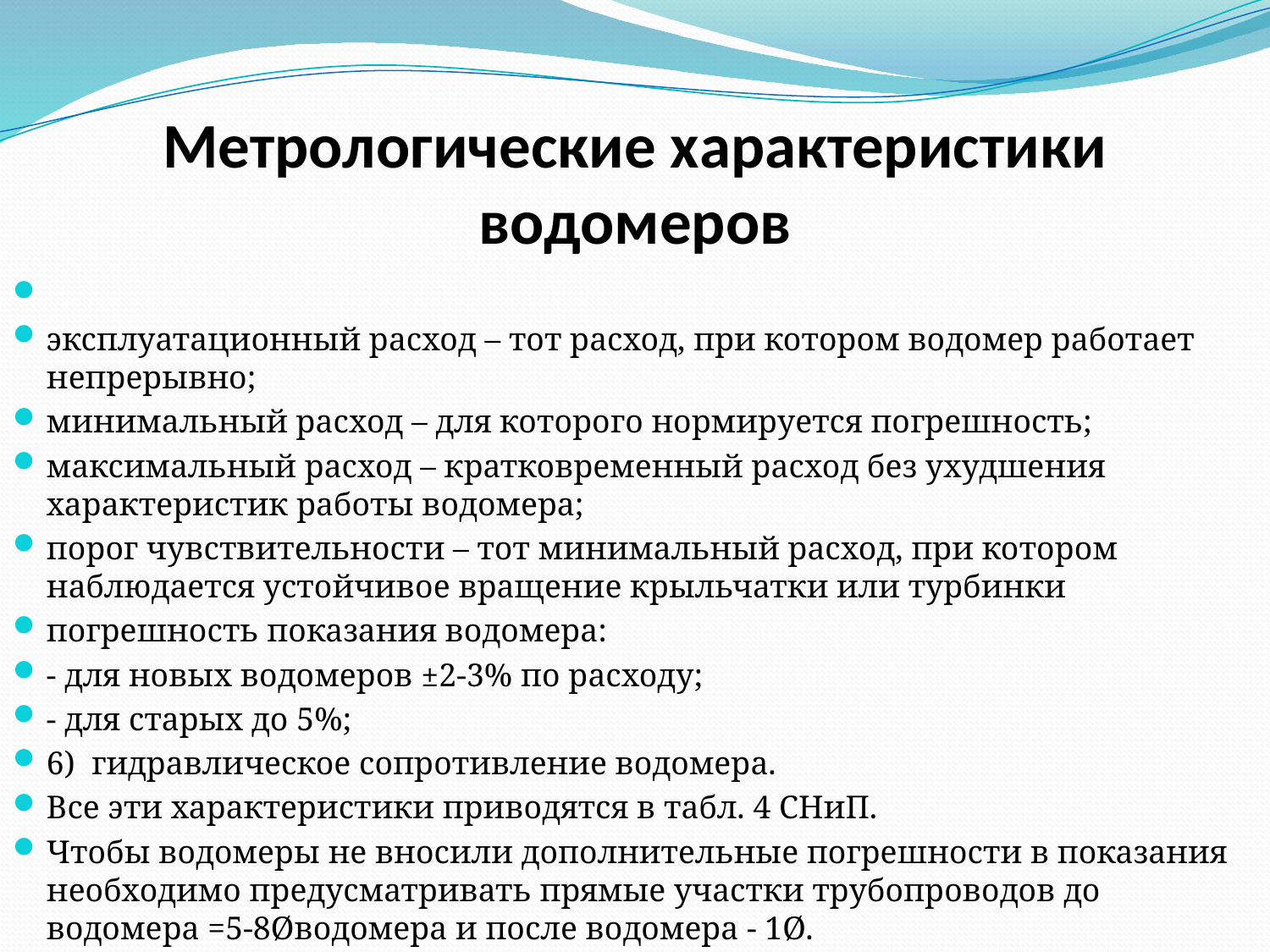

# Метрологические характеристики водомеров

эксплуатационный расход – тот расход, при котором водомер работает непрерывно;
минимальный расход – для которого нормируется погрешность;
максимальный расход – кратковременный расход без ухудшения характеристик работы водомера;
порог чувствительности – тот минимальный расход, при котором наблюдается устойчивое вращение крыльчатки или турбинки
погрешность показания водомера:
- для новых водомеров ±2-3% по расходу;
- для старых до 5%;
6)  гидравлическое сопротивление водомера.
Все эти характеристики приводятся в табл. 4 СНиП.
Чтобы водомеры не вносили дополнительные погрешности в показания необходимо предусматривать прямые участки трубопроводов до водомера =5-8Øводомера и после водомера - 1Ø.